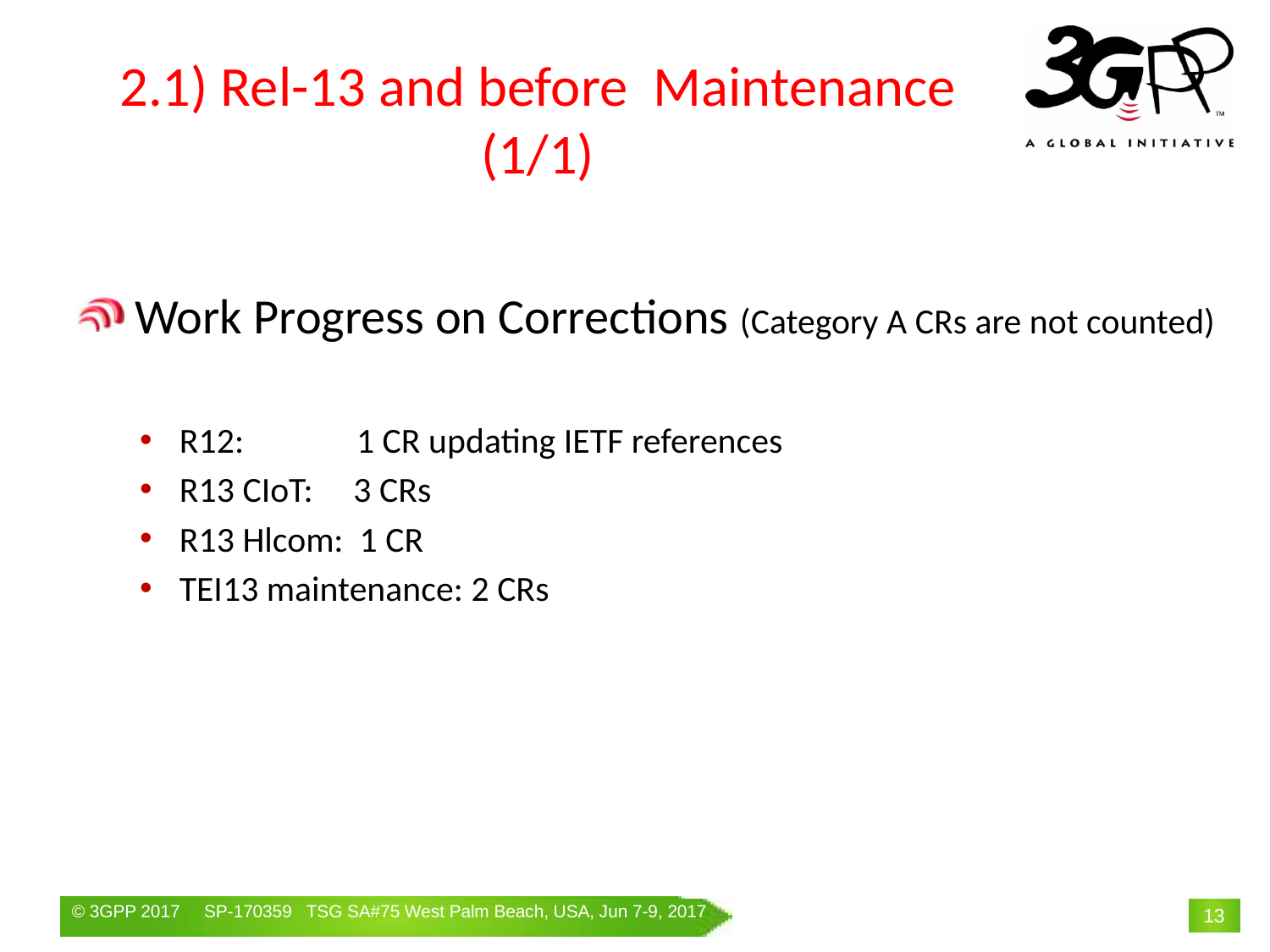

# 2.1) Rel-13 and before  Maintenance (1/1)
 Work Progress on Corrections (Category A CRs are not counted)

R12:              1 CR updating IETF references
R13 CIoT:     3 CRs
R13 Hlcom:  1 CR
TEI13 maintenance: 2 CRs